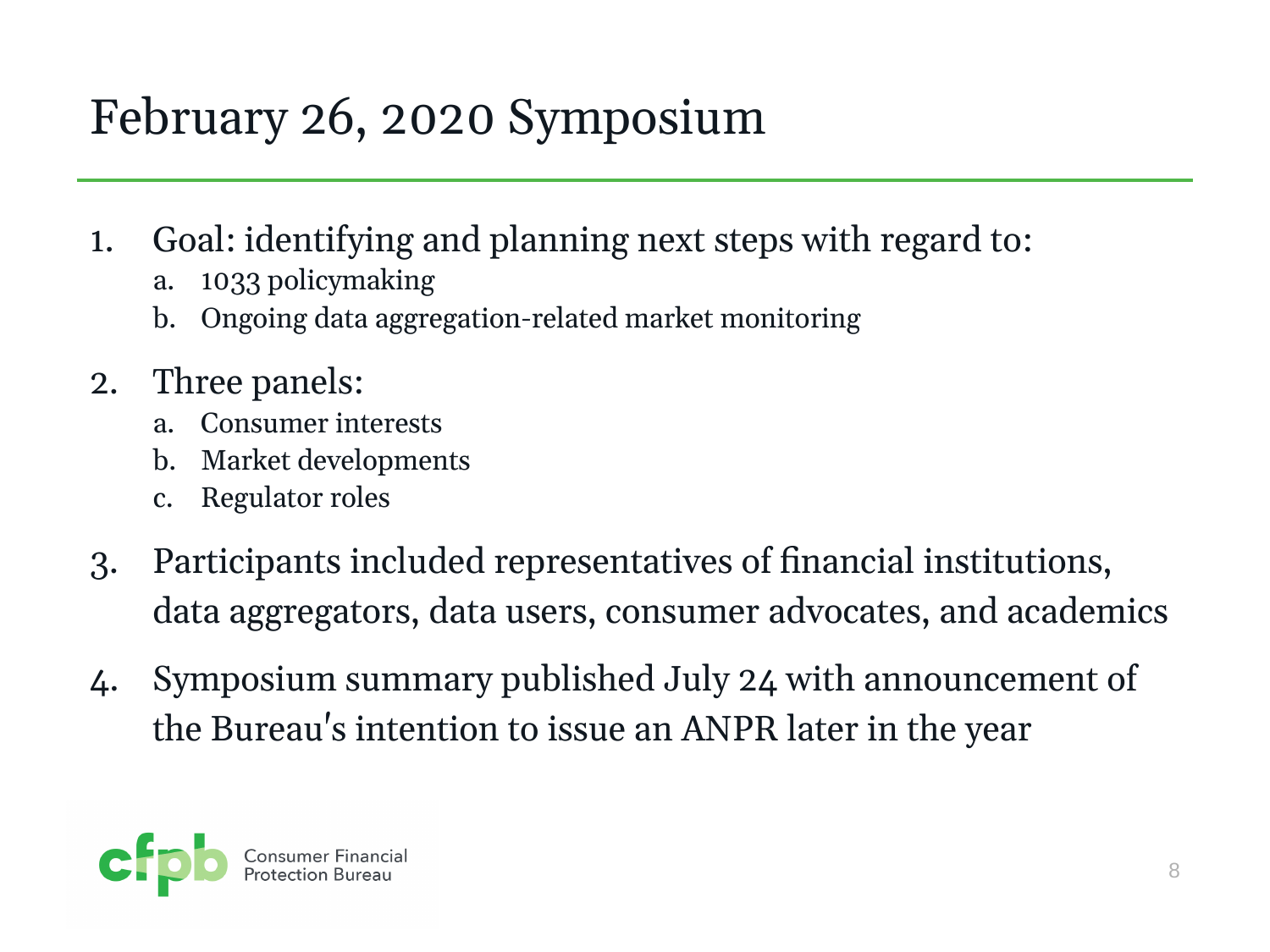

# February 26, 2020 Symposium
Goal: identifying and planning next steps with regard to:
1033 policymaking
Ongoing data aggregation-related market monitoring
Three panels:
Consumer interests
Market developments
Regulator roles
Participants included representatives of financial institutions, data aggregators, data users, consumer advocates, and academics
Symposium summary published July 24 with announcement of the Bureau's intention to issue an ANPR later in the year

8